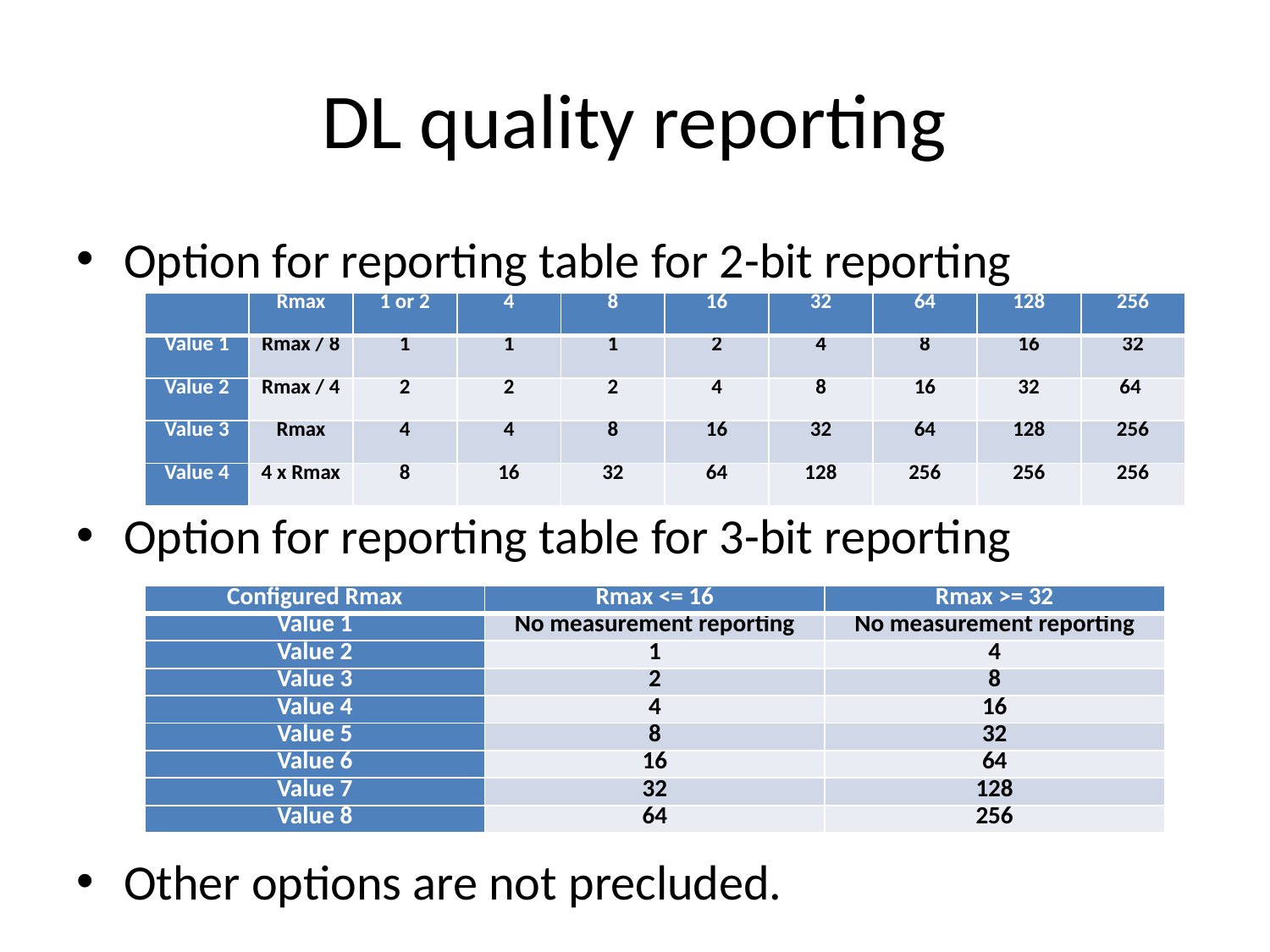

# DL quality reporting
Option for reporting table for 2-bit reporting

Option for reporting table for 3-bit reporting

Other options are not precluded.

|  | Rmax | 1 or 2 | 4 | 8 | 16 | 32 | 64 | 128 | 256 |
| --- | --- | --- | --- | --- | --- | --- | --- | --- | --- |
| Value 1 | Rmax / 8 | 1 | 1 | 1 | 2 | 4 | 8 | 16 | 32 |
| Value 2 | Rmax / 4 | 2 | 2 | 2 | 4 | 8 | 16 | 32 | 64 |
| Value 3 | Rmax | 4 | 4 | 8 | 16 | 32 | 64 | 128 | 256 |
| Value 4 | 4 x Rmax | 8 | 16 | 32 | 64 | 128 | 256 | 256 | 256 |
| Configured Rmax | Rmax <= 16 | Rmax >= 32 |
| --- | --- | --- |
| Value 1 | No measurement reporting | No measurement reporting |
| Value 2 | 1 | 4 |
| Value 3 | 2 | 8 |
| Value 4 | 4 | 16 |
| Value 5 | 8 | 32 |
| Value 6 | 16 | 64 |
| Value 7 | 32 | 128 |
| Value 8 | 64 | 256 |